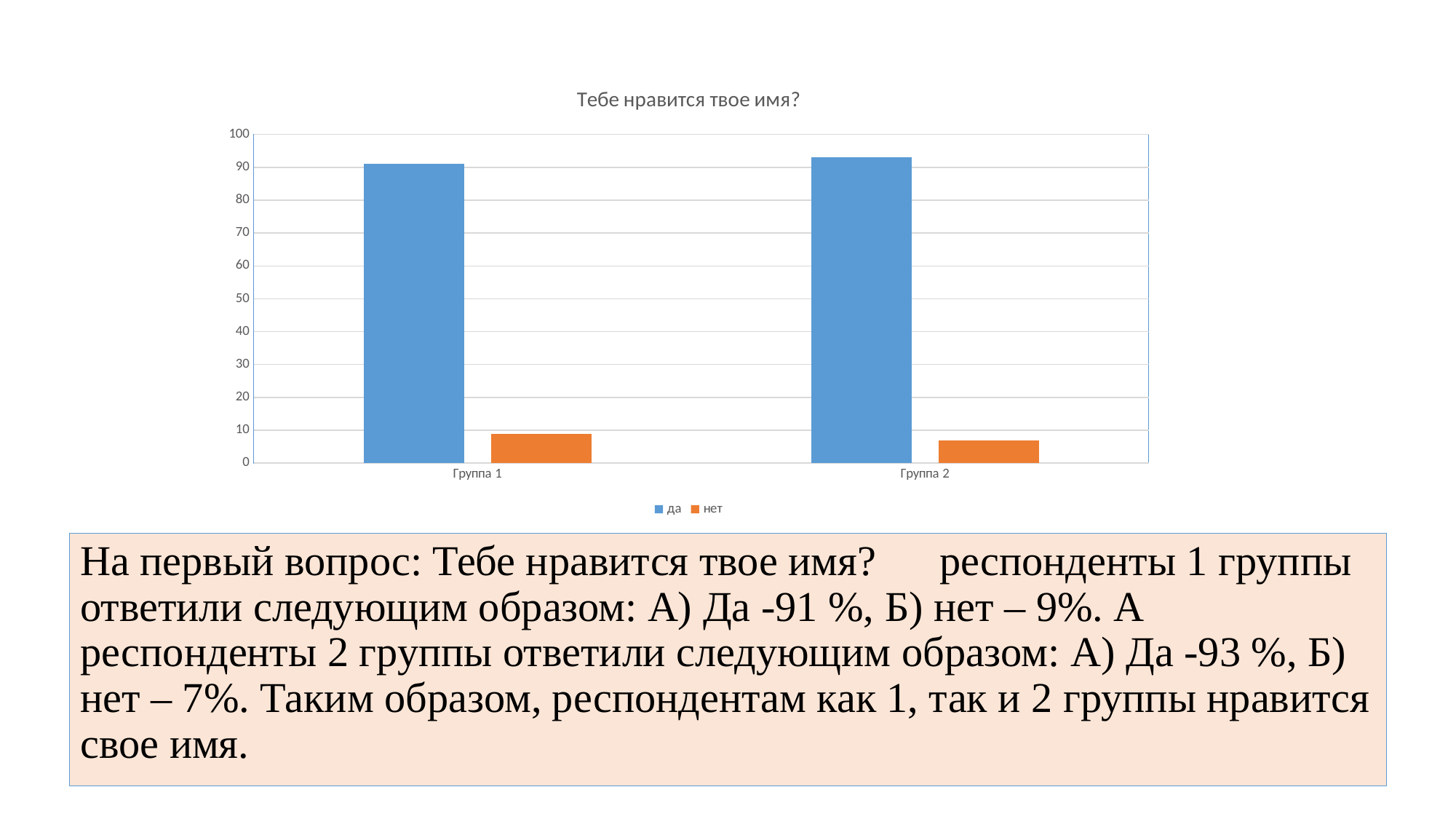

### Chart: Тебе нравится твое имя?

| Category | да | нет |
|---|---|---|
| Группа 1 | 91.0 | 9.0 |
| Группа 2 | 93.0 | 7.0 |
На первый вопрос: Тебе нравится твое имя?      респонденты 1 группы ответили следующим образом: А) Да -91 %, Б) нет – 9%. А респонденты 2 группы ответили следующим образом: А) Да -93 %, Б) нет – 7%. Таким образом, респондентам как 1, так и 2 группы нравится свое имя.